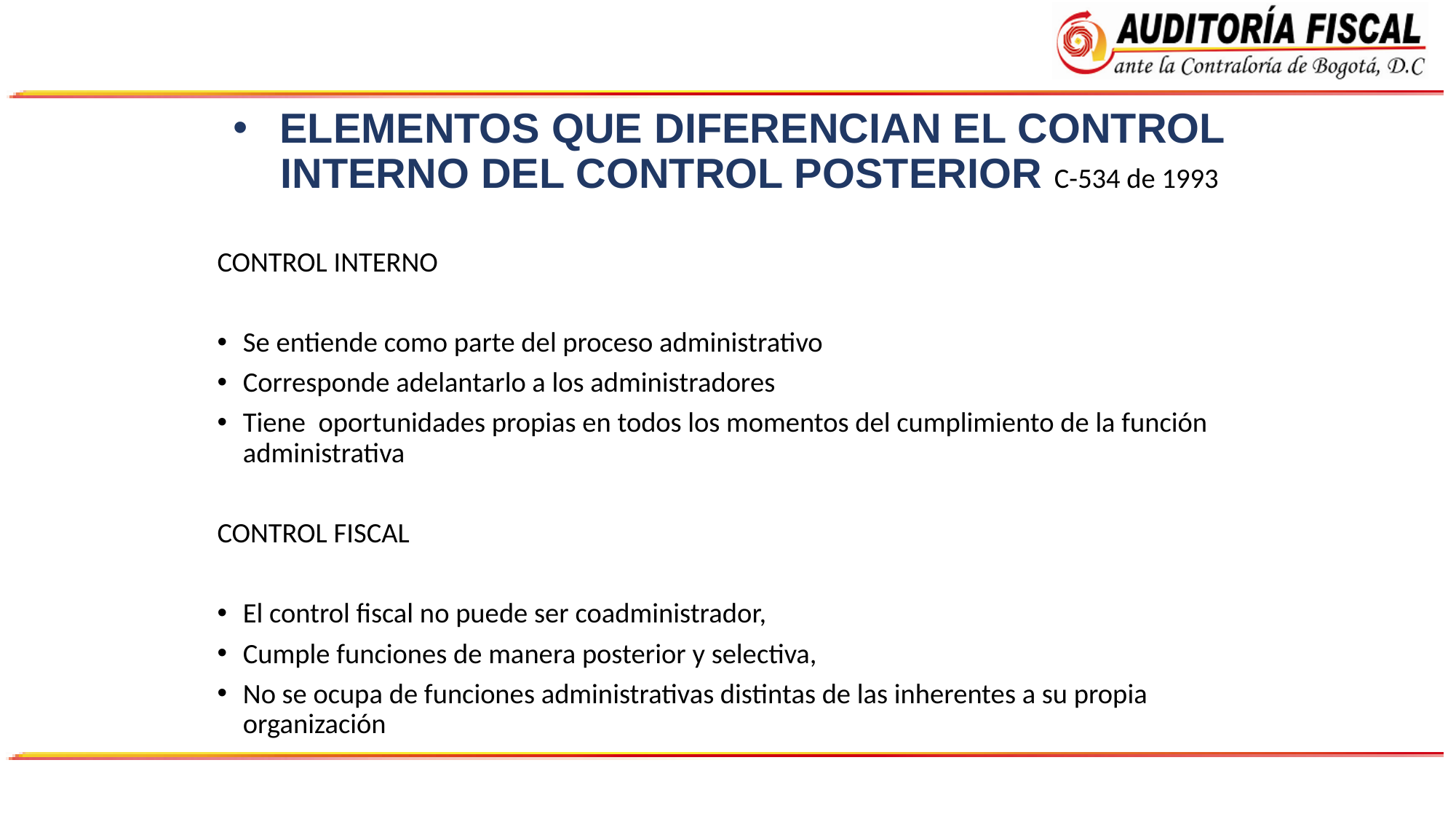

ELEMENTOS QUE DIFERENCIAN EL CONTROL INTERNO DEL CONTROL POSTERIOR C-534 de 1993

CONTROL INTERNO

Se entiende como parte del proceso administrativo
Corresponde adelantarlo a los administradores
Tiene  oportunidades propias en todos los momentos del cumplimiento de la función administrativa

CONTROL FISCAL

El control fiscal no puede ser coadministrador,
Cumple funciones de manera posterior y selectiva,
No se ocupa de funciones administrativas distintas de las inherentes a su propia organización